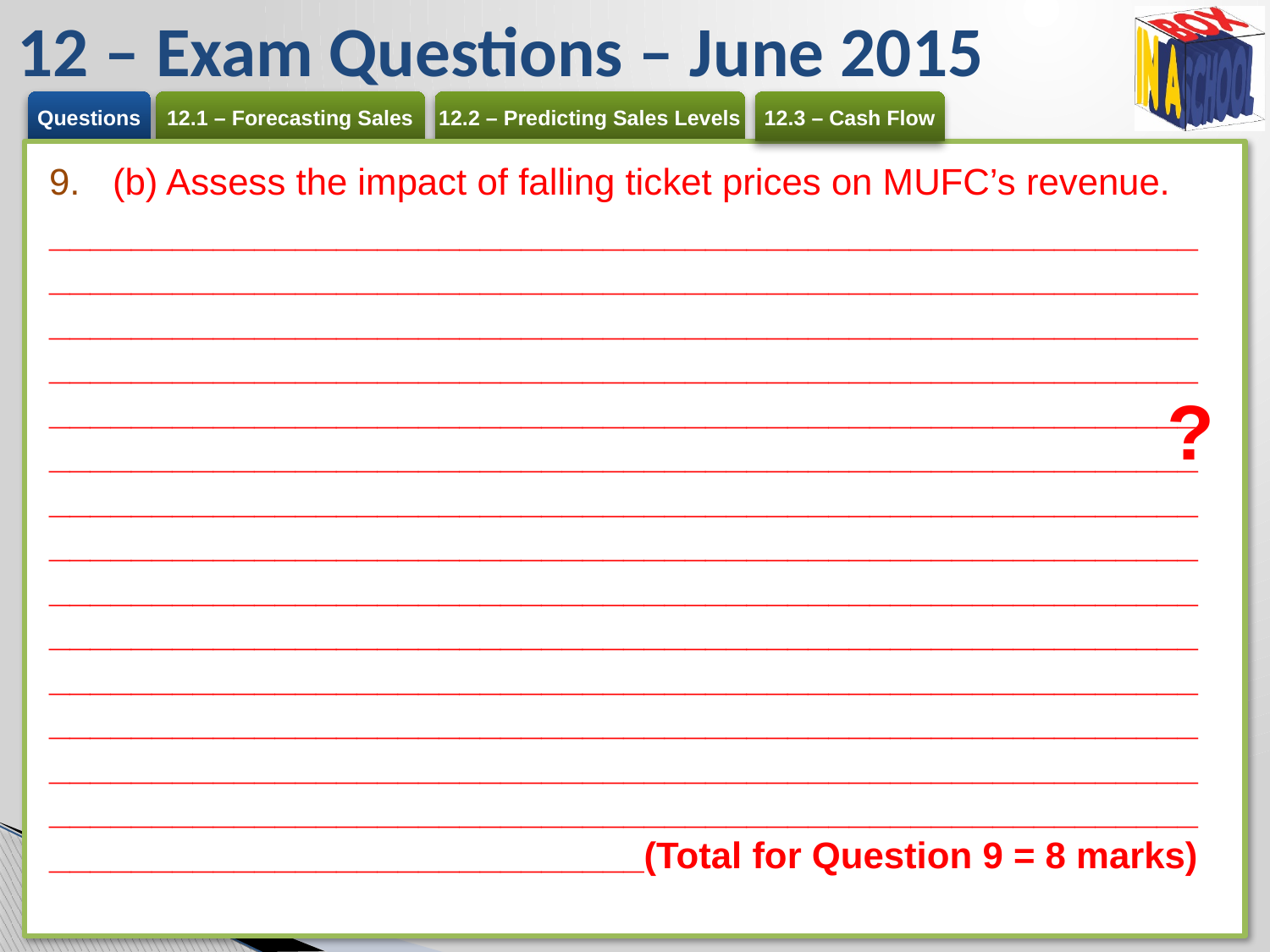

# 12 – Exam Questions – June 2015
(b) Assess the impact of falling ticket prices on MUFC’s revenue.
_____________________________________________________________________________________________________________________________________________________________________________________________________________________________________________________________________________________________________________________________________________________________________________________________________________________________________________________________________________________________________________________________________________________________________________________________________________________________________________________________________________________________________________________________________________________________________________________________________________________________________________(Total for Question 9 = 8 marks)
?